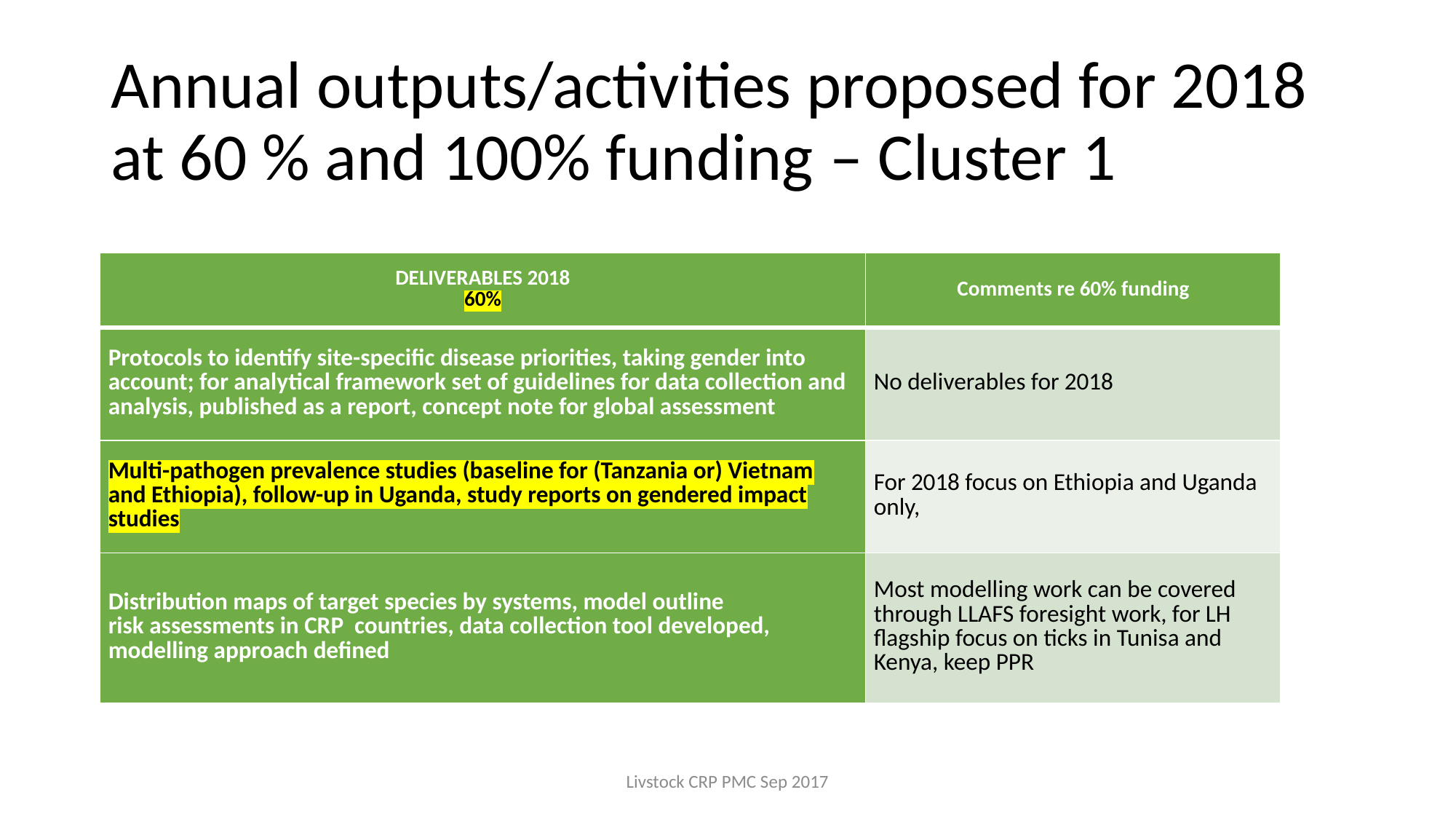

# Annual outputs/activities proposed for 2018 at 60 % and 100% funding – Cluster 1

| DELIVERABLES 2018 60% | Comments re 60% funding |
| --- | --- |
| Protocols to identify site-specific disease priorities, taking gender into account; for analytical framework set of guidelines for data collection and analysis, published as a report, concept note for global assessment | No deliverables for 2018 |
| Multi-pathogen prevalence studies (baseline for (Tanzania or) Vietnam and Ethiopia), follow-up in Uganda, study reports on gendered impact studies | For 2018 focus on Ethiopia and Uganda only, |
| Distribution maps of target species by systems, model outline risk assessments in CRP countries, data collection tool developed, modelling approach defined | Most modelling work can be covered through LLAFS foresight work, for LH flagship focus on ticks in Tunisa and Kenya, keep PPR |
Livstock CRP PMC Sep 2017